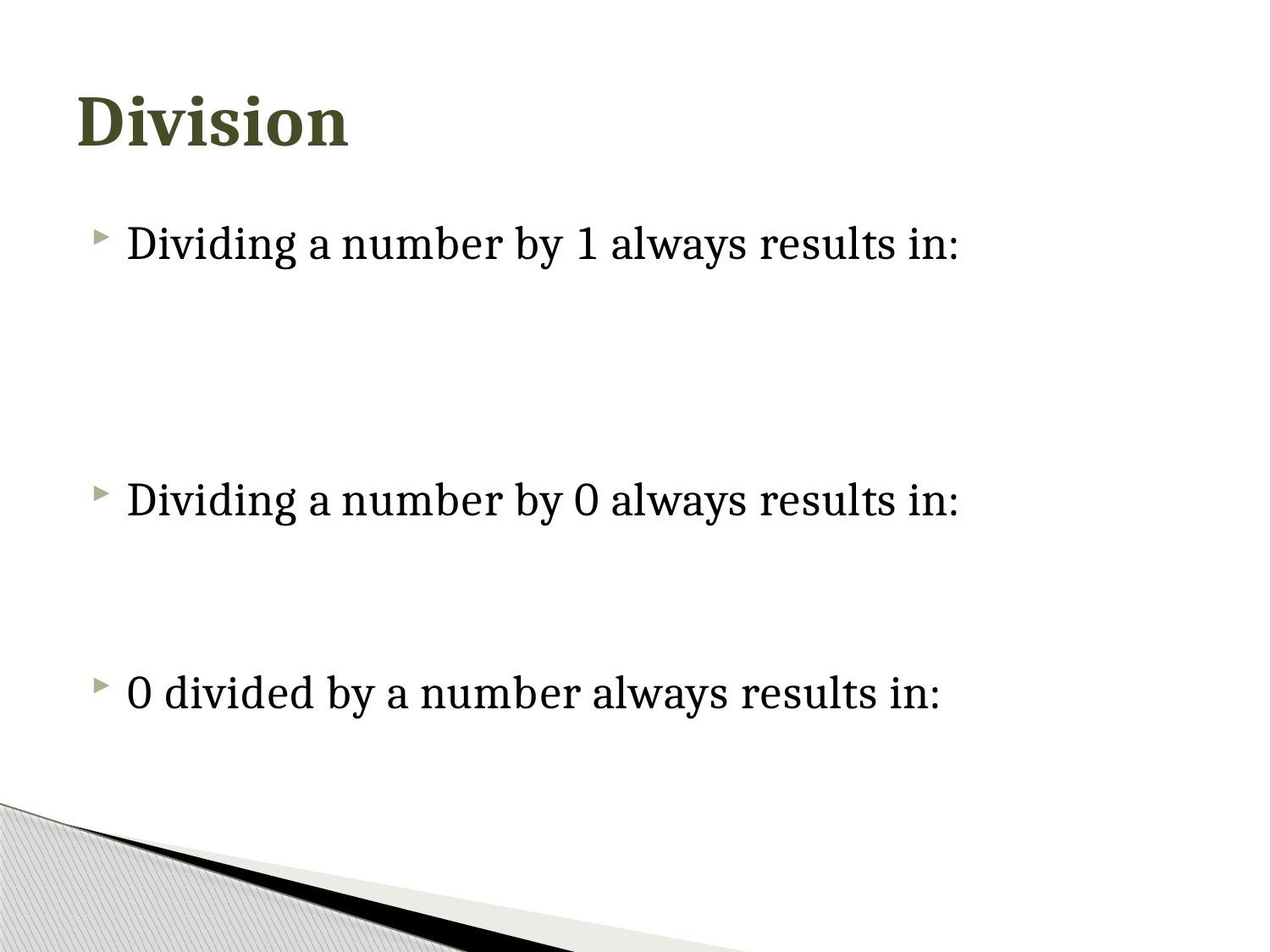

# Division
Dividing a number by 1 always results in:

Dividing a number by 0 always results in:

0 divided by a number always results in: